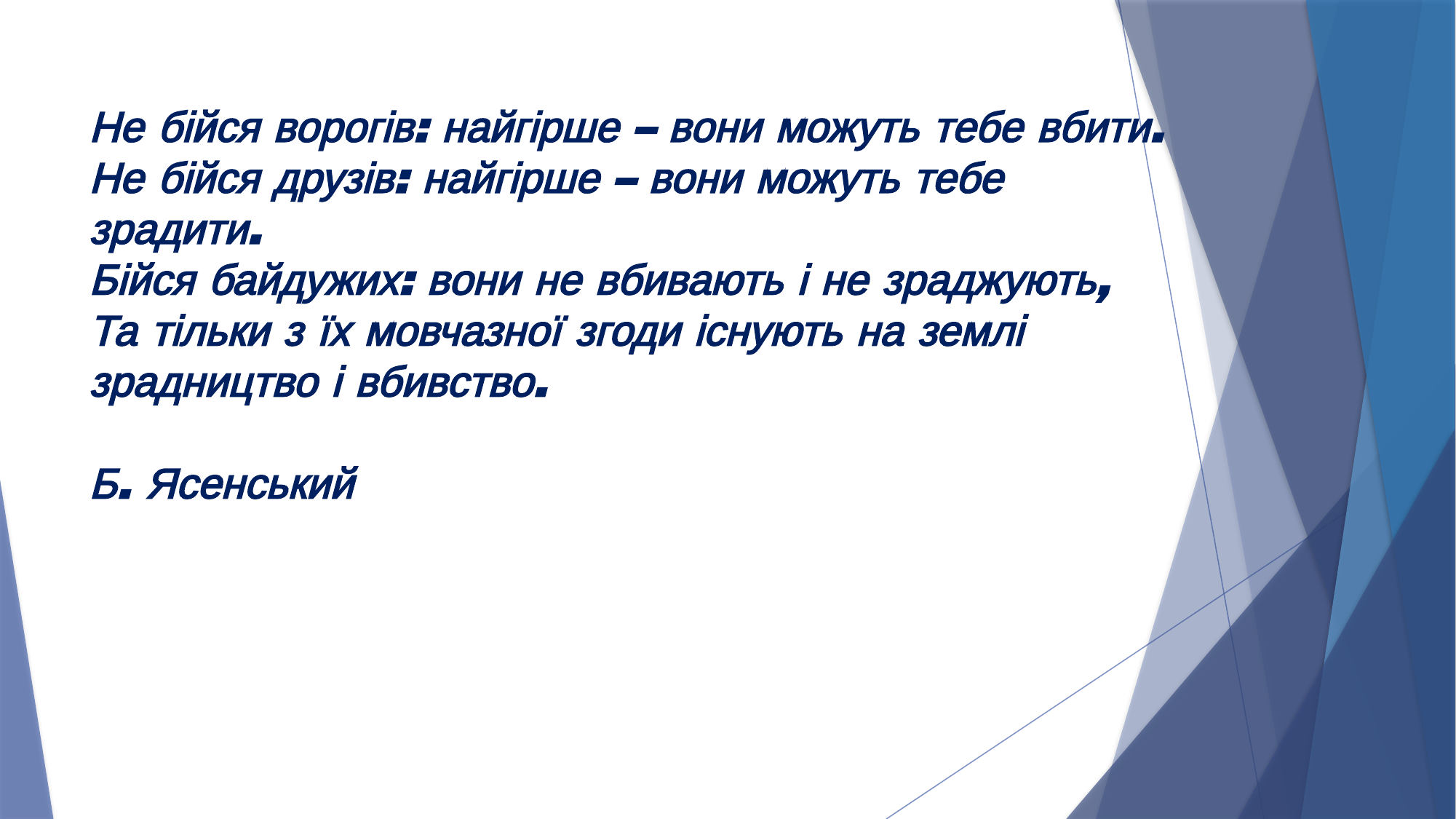

Не бійся ворогів: найгірше – вони можуть тебе вбити.
Не бійся друзів: найгірше – вони можуть тебе зрадити.
Бійся байдужих: вони не вбивають і не зраджують,
Та тільки з їх мовчазної згоди існують на землі зрадництво і вбивство.
                                                                           Б. Ясенський